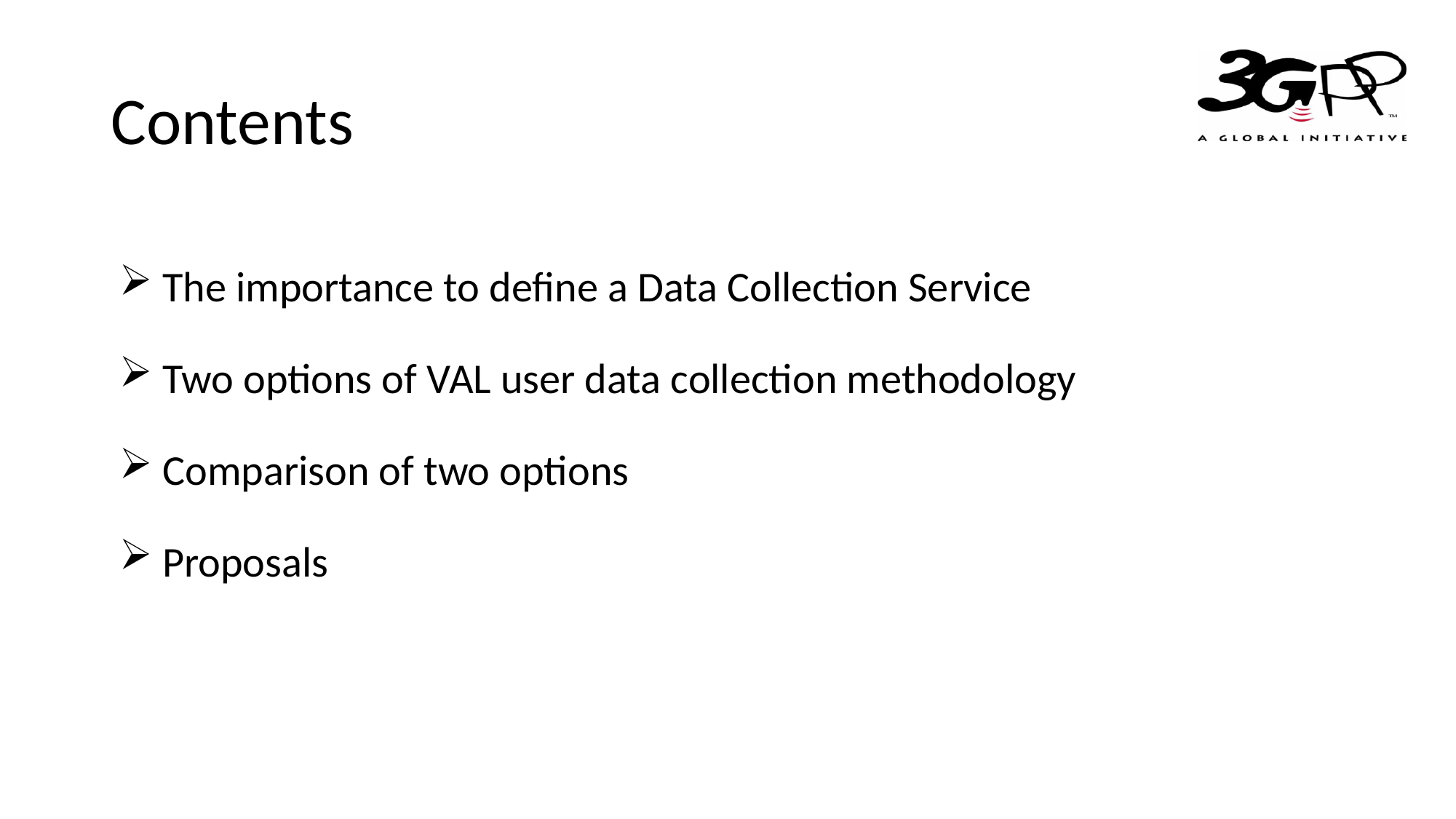

# Contents
 The importance to define a Data Collection Service
 Two options of VAL user data collection methodology
 Comparison of two options
 Proposals